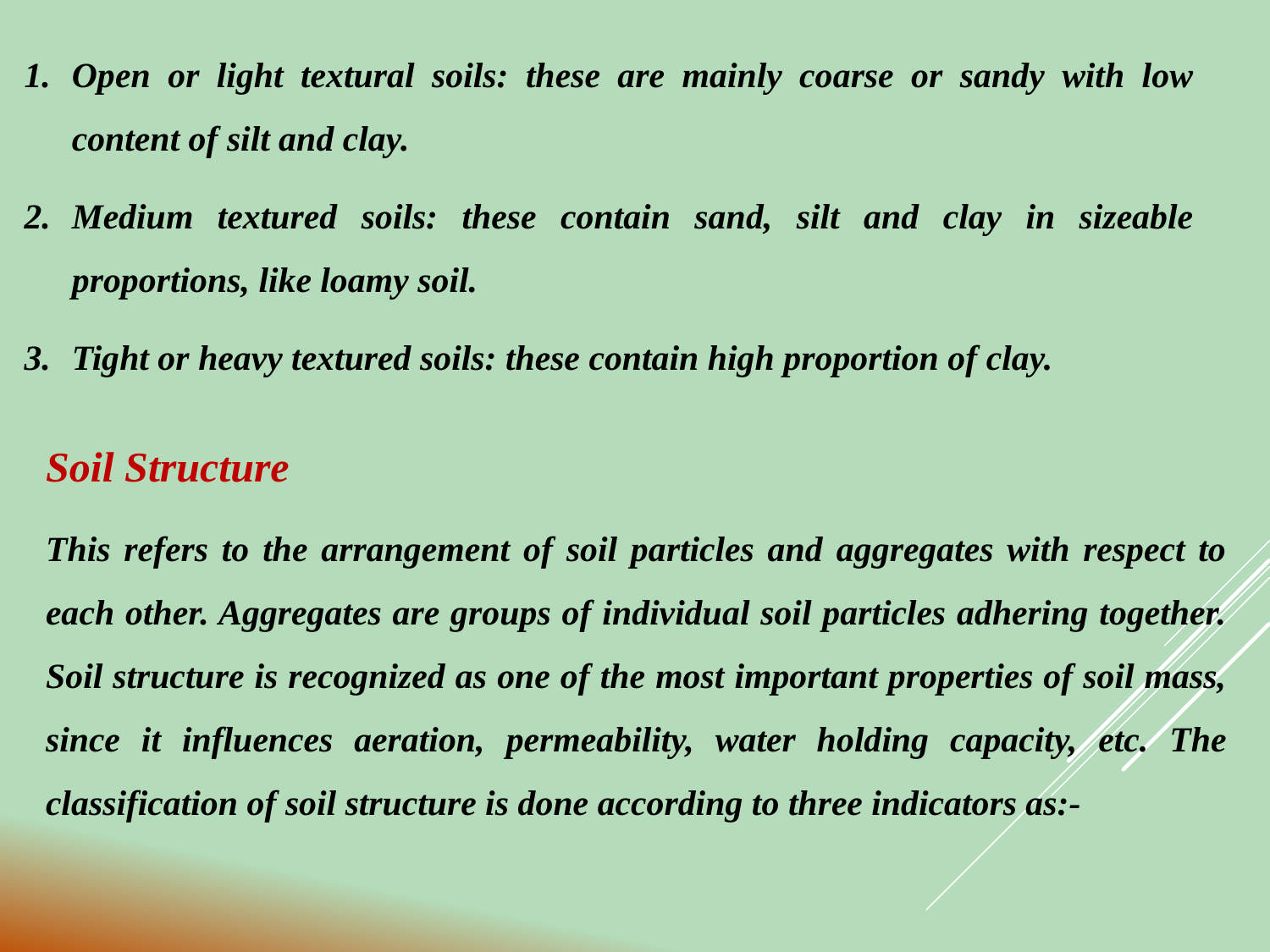

Open or light textural soils: these are mainly coarse or sandy with low content of silt and clay.
Medium textured soils: these contain sand, silt and clay in sizeable proportions, like loamy soil.
Tight or heavy textured soils: these contain high proportion of clay.
Soil Structure
This refers to the arrangement of soil particles and aggregates with respect to each other. Aggregates are groups of individual soil particles adhering together. Soil structure is recognized as one of the most important properties of soil mass, since it influences aeration, permeability, water holding capacity, etc. The classification of soil structure is done according to three indicators as:-